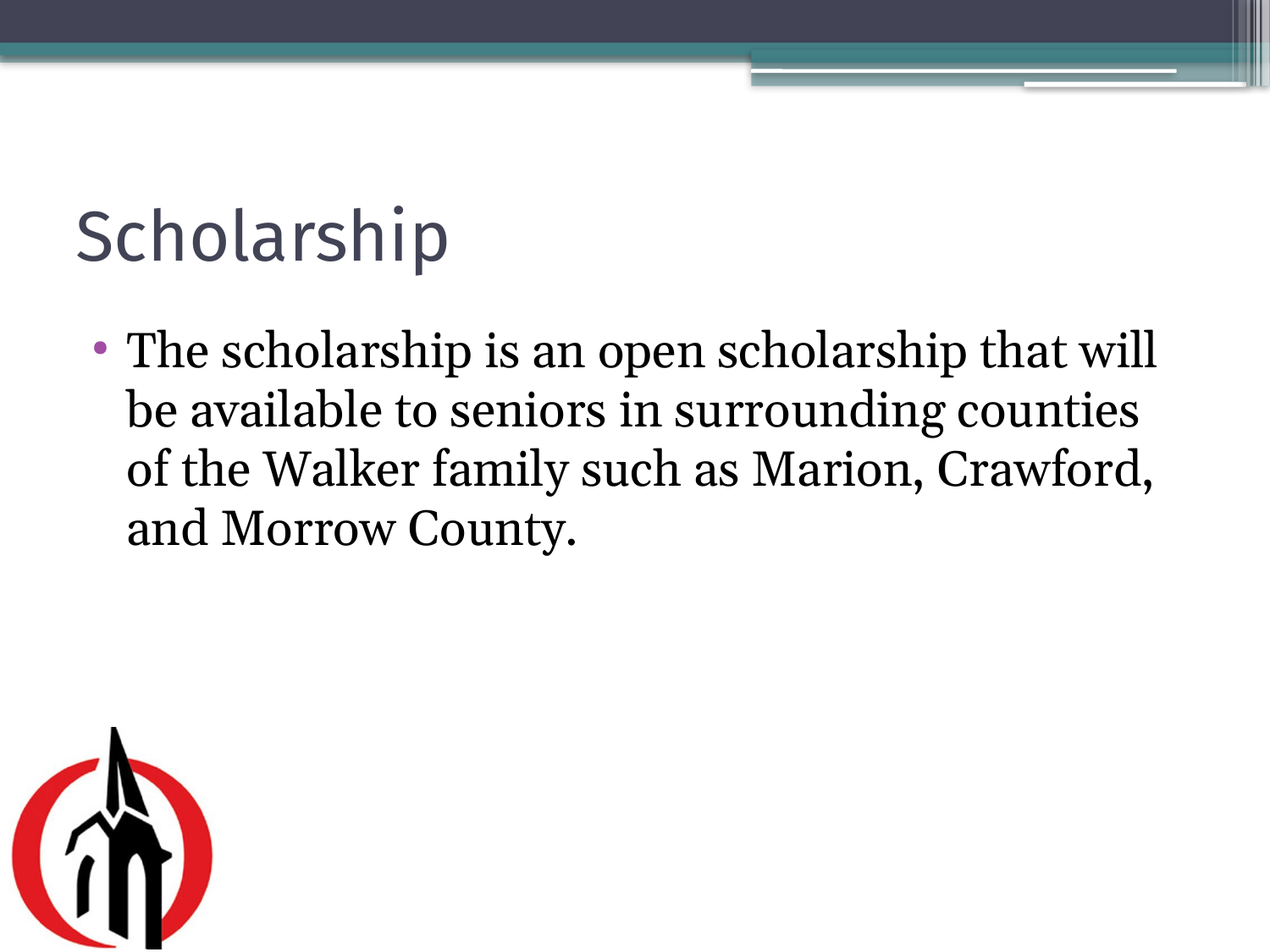

# Scholarship
The scholarship is an open scholarship that will be available to seniors in surrounding counties of the Walker family such as Marion, Crawford, and Morrow County.